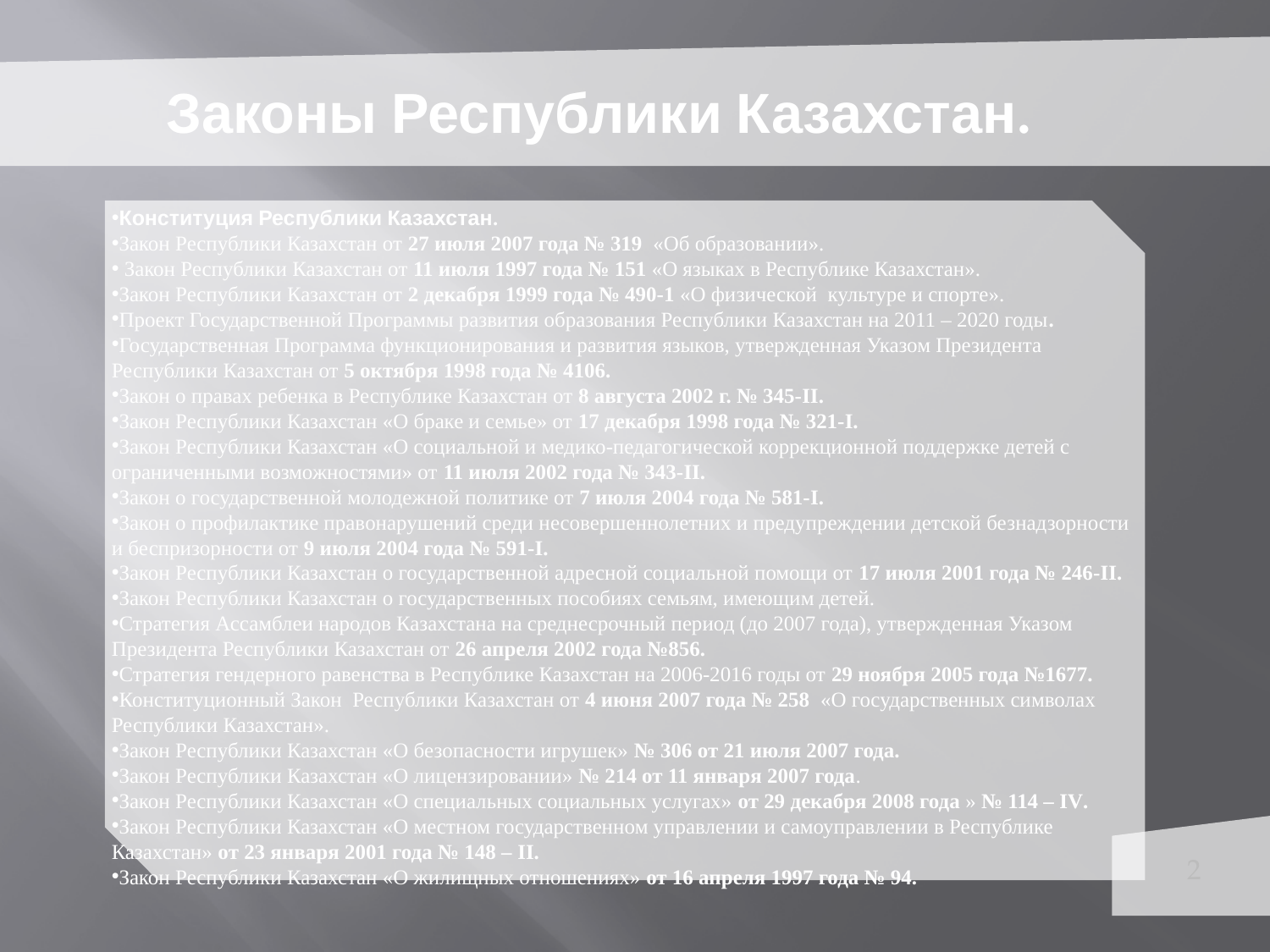

Законы Республики Казахстан.
Конституция Республики Казахстан.
Закон Республики Казахстан от 27 июля 2007 года № 319  «Об образовании».
 Закон Республики Казахстан от 11 июля 1997 года № 151 «О языках в Республике Казахстан».
Закон Республики Казахстан от 2 декабря 1999 года № 490-1 «О физической  культуре и спорте».
Проект Государственной Программы развития образования Республики Казахстан на 2011 – 2020 годы.
Государственная Программа функционирования и развития языков, утвержденная Указом Президента Республики Казахстан от 5 октября 1998 года № 4106.
Закон о правах ребенка в Республике Казахстан от 8 августа 2002 г. № 345-II.
Закон Республики Казахстан «О браке и семье» от 17 декабря 1998 года № 321-I.
Закон Республики Казахстан «О социальной и медико-педагогической коррекционной поддержке детей с ограниченными возможностями» от 11 июля 2002 года № 343-II.
Закон о государственной молодежной политике от 7 июля 2004 года № 581-I.
Закон о профилактике правонарушений среди несовершеннолетних и предупреждении детской безнадзорности и беспризорности от 9 июля 2004 года № 591-I.
Закон Республики Казахстан о государственной адресной социальной помощи от 17 июля 2001 года № 246-II.
Закон Республики Казахстан о государственных пособиях семьям, имеющим детей.
Стратегия Ассамблеи народов Казахстана на среднесрочный период (до 2007 года), утвержденная Указом  Президента Республики Казахстан от 26 апреля 2002 года №856.
Стратегия гендерного равенства в Республике Казахстан на 2006-2016 годы от 29 ноября 2005 года №1677.
Конституционный Закон  Республики Казахстан от 4 июня 2007 года № 258  «О государственных символах Республики Казахстан».
Закон Республики Казахстан «О безопасности игрушек» № 306 от 21 июля 2007 года.
Закон Республики Казахстан «О лицензировании» № 214 от 11 января 2007 года.
Закон Республики Казахстан «О специальных социальных услугах» от 29 декабря 2008 года » № 114 – IV.
Закон Республики Казахстан «О местном государственном управлении и самоуправлении в Республике Казахстан» от 23 января 2001 года № 148 – II.
Закон Республики Казахстан «О жилищных отношениях» от 16 апреля 1997 года № 94.

2